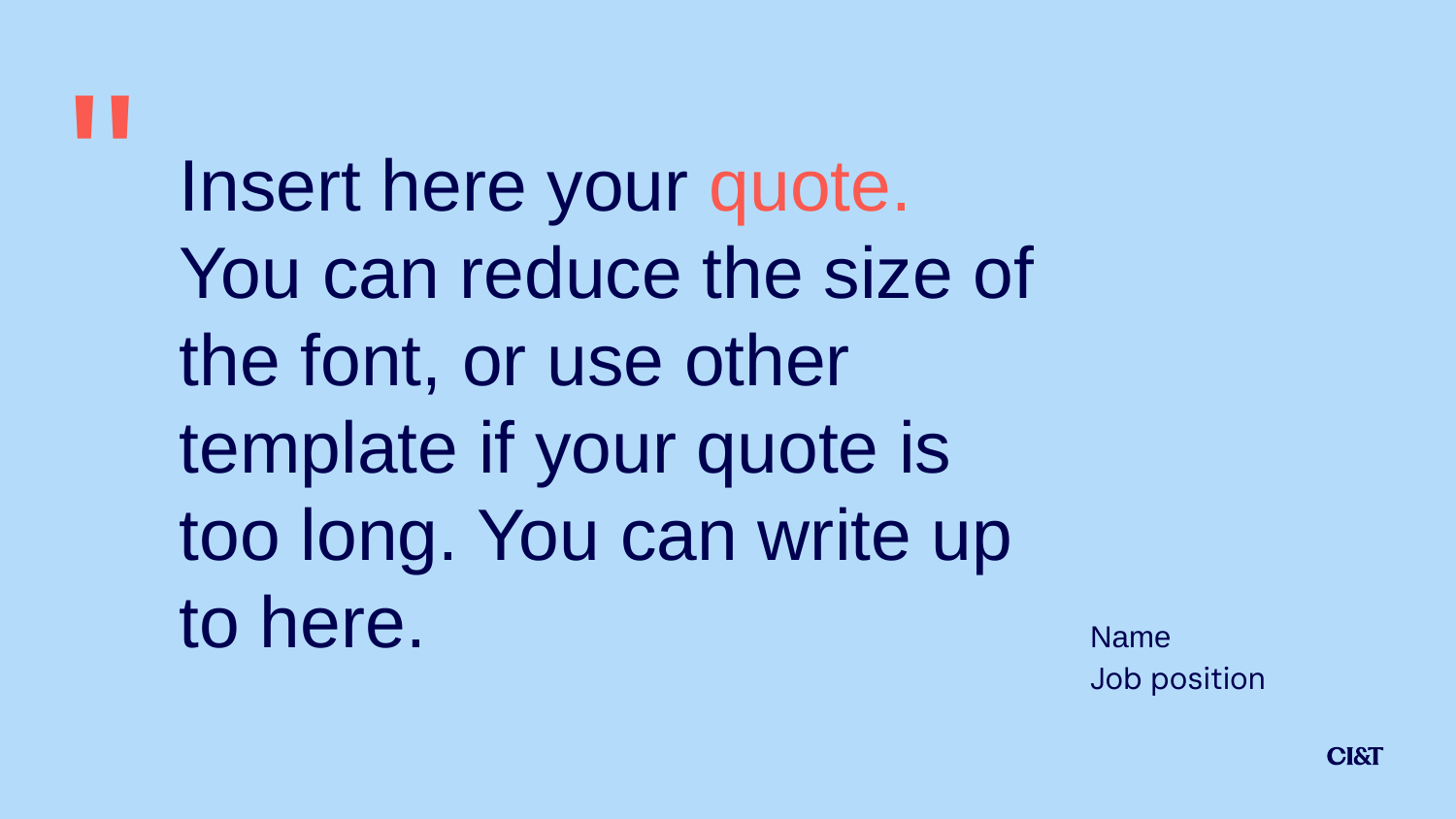

"
Insert here your quote. You can reduce the size of the font, or use other template if your quote is too long. You can write up to here.
Name
Job position